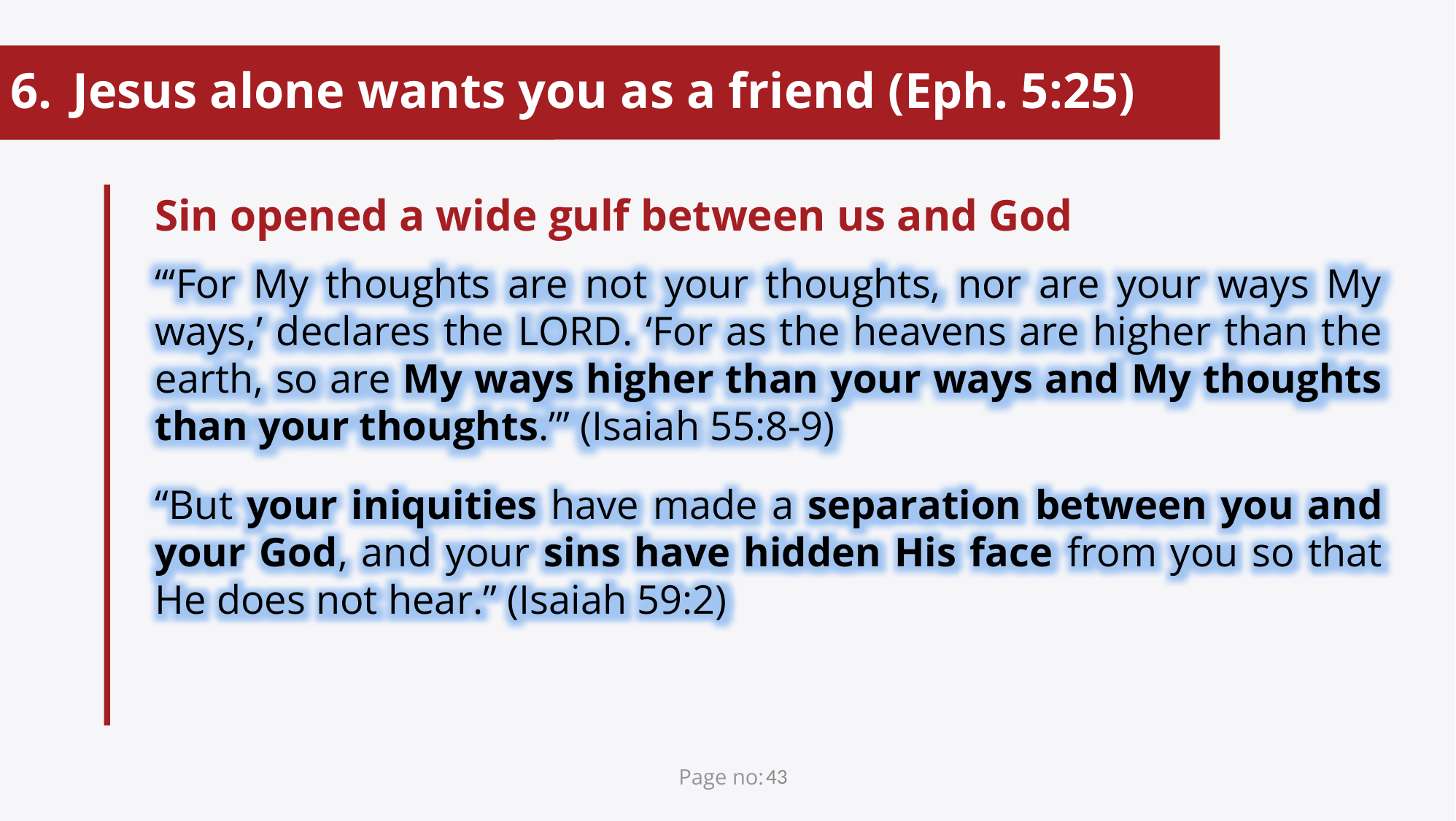

Jesus alone wants you as a friend (Eph. 5:25)

Sin opened a wide gulf between us and God
“‘For My thoughts are not your thoughts, nor are your ways My ways,’ declares the Lord. ‘For as the heavens are higher than the earth, so are My ways higher than your ways and My thoughts than your thoughts.’” (Isaiah 55:8-9)
“But your iniquities have made a separation between you and your God, and your sins have hidden His face from you so that He does not hear.” (Isaiah 59:2)